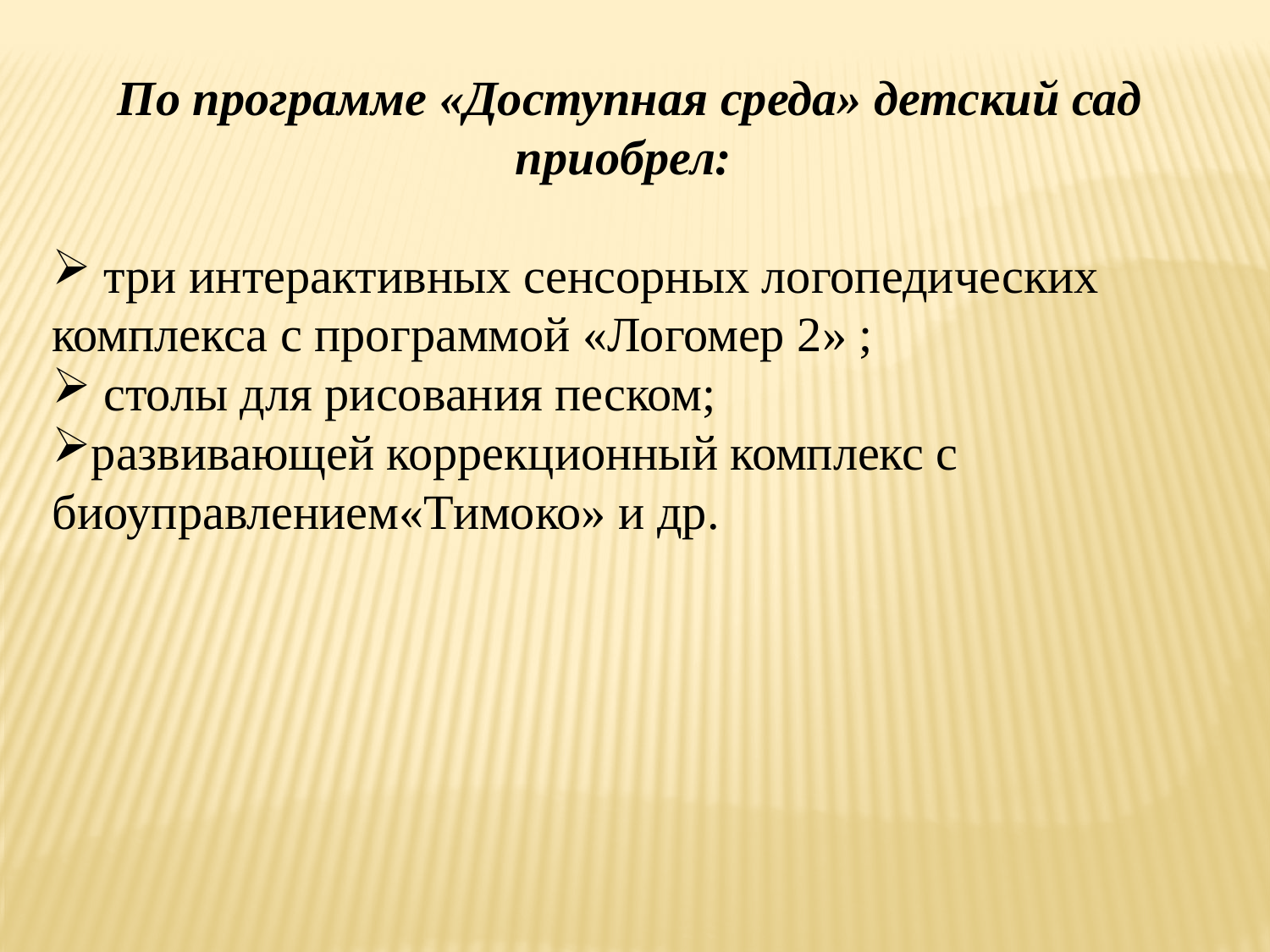

По программе «Доступная среда» детский сад приобрел:

 три интерактивных сенсорных логопедических комплекса с программой «Логомер 2» ;
 столы для рисования песком;
развивающей коррекционный комплекс с биоуправлением«Тимоко» и др.